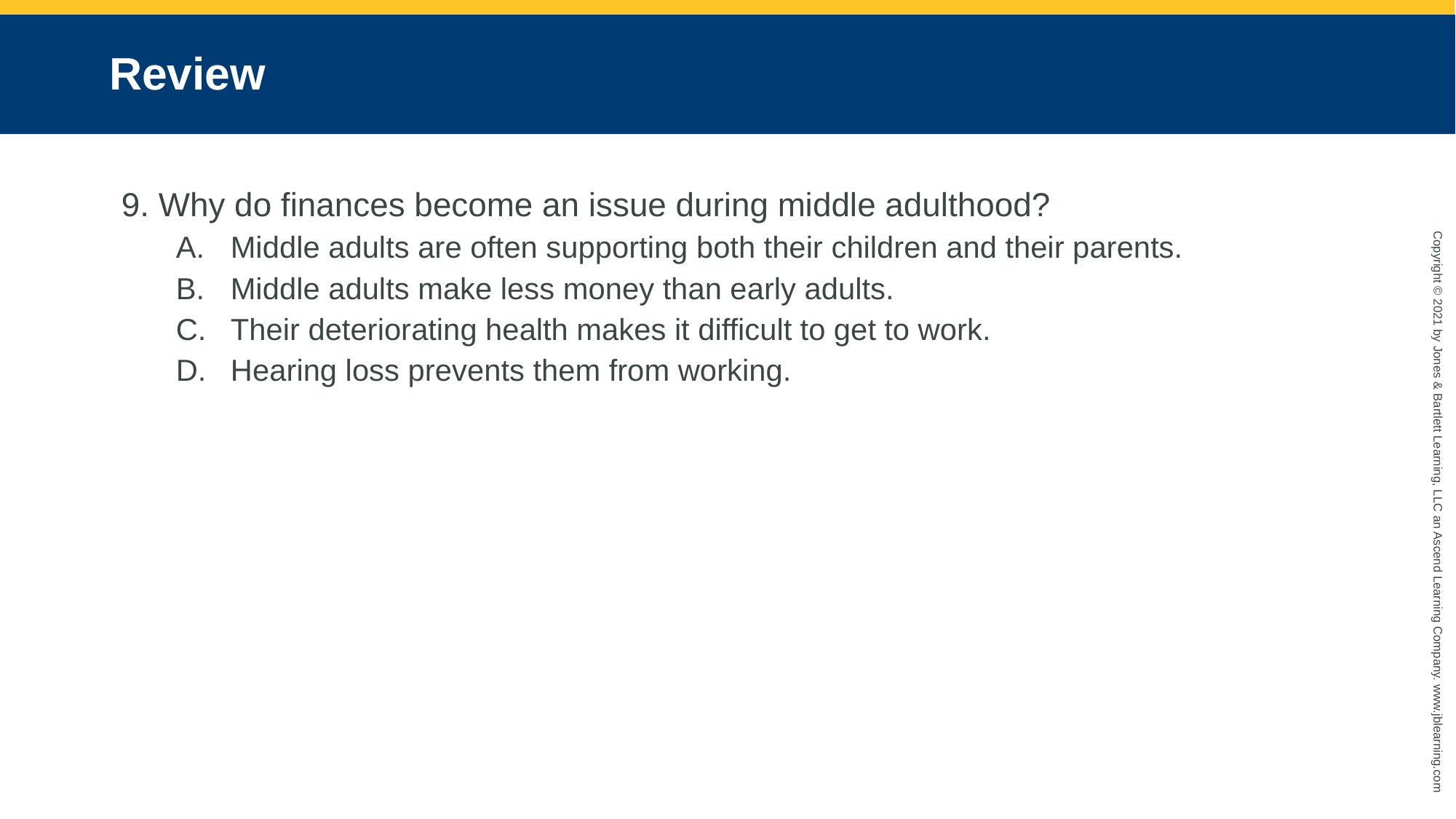

# Review
9. Why do finances become an issue during middle adulthood?
Middle adults are often supporting both their children and their parents.
Middle adults make less money than early adults.
Their deteriorating health makes it difficult to get to work.
Hearing loss prevents them from working.